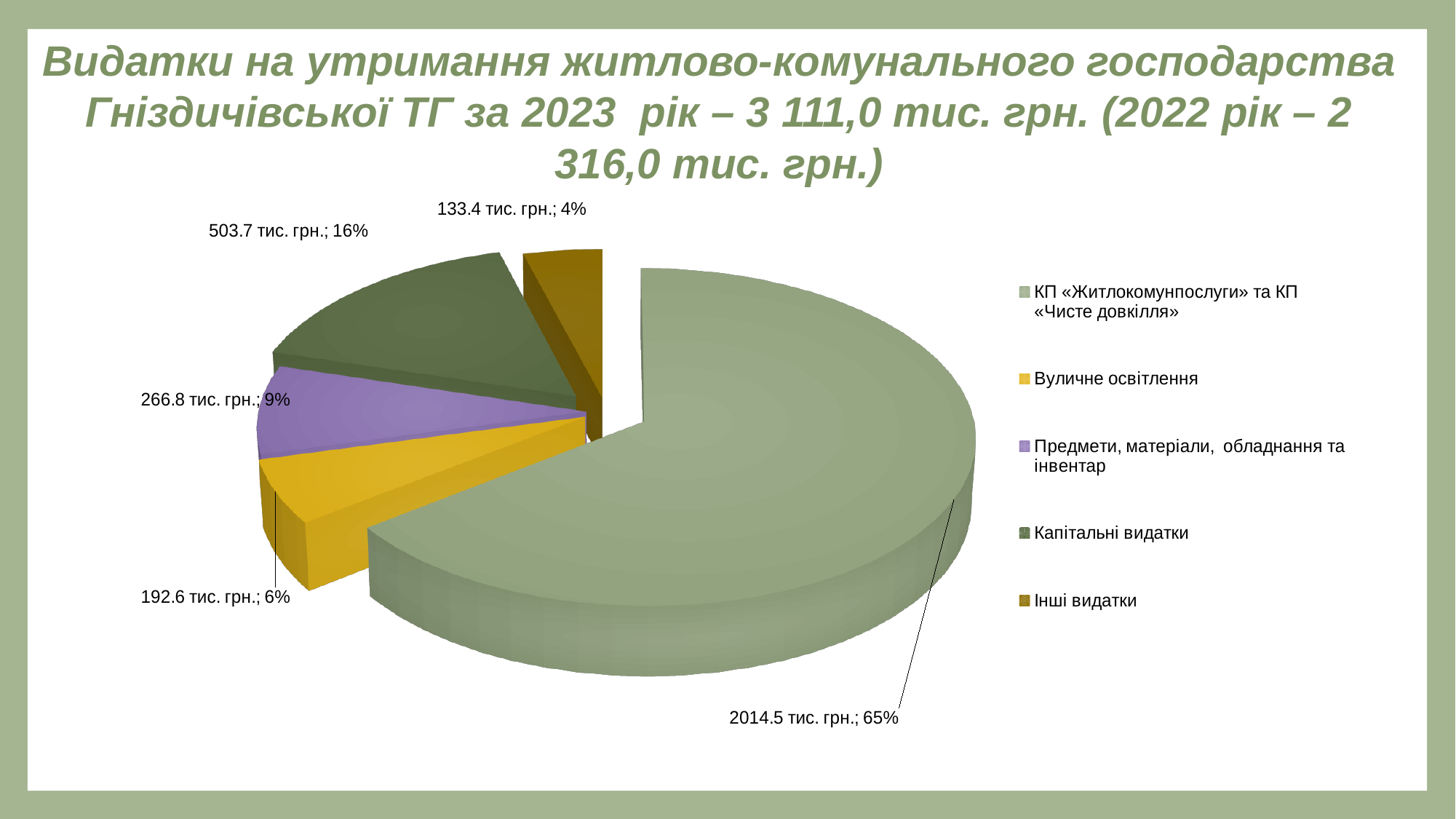

Видатки на утримання житлово-комунального господарства Гніздичівської ТГ за 2023  рік – 3 111,0 тис. грн. (2022 рік – 2 316,0 тис. грн.)

[unsupported chart]